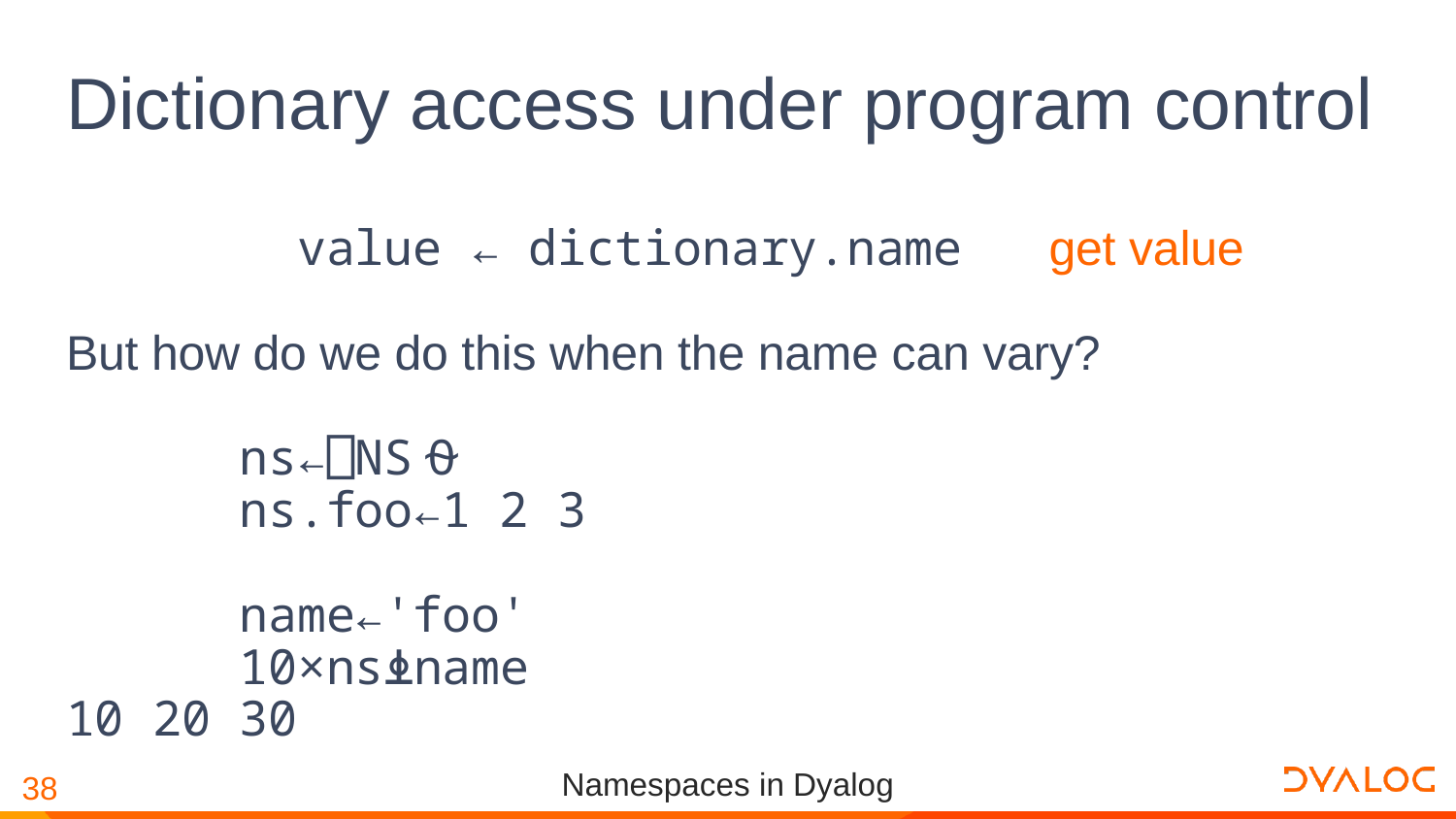

# Dictionary access under program control
        value ← dictionary.name   get value

But how do we do this when the name can vary?

      ns←⎕NS⍬
      ns.foo←1 2 3

      name←'foo'
      10×ns⍎name
10 20 30